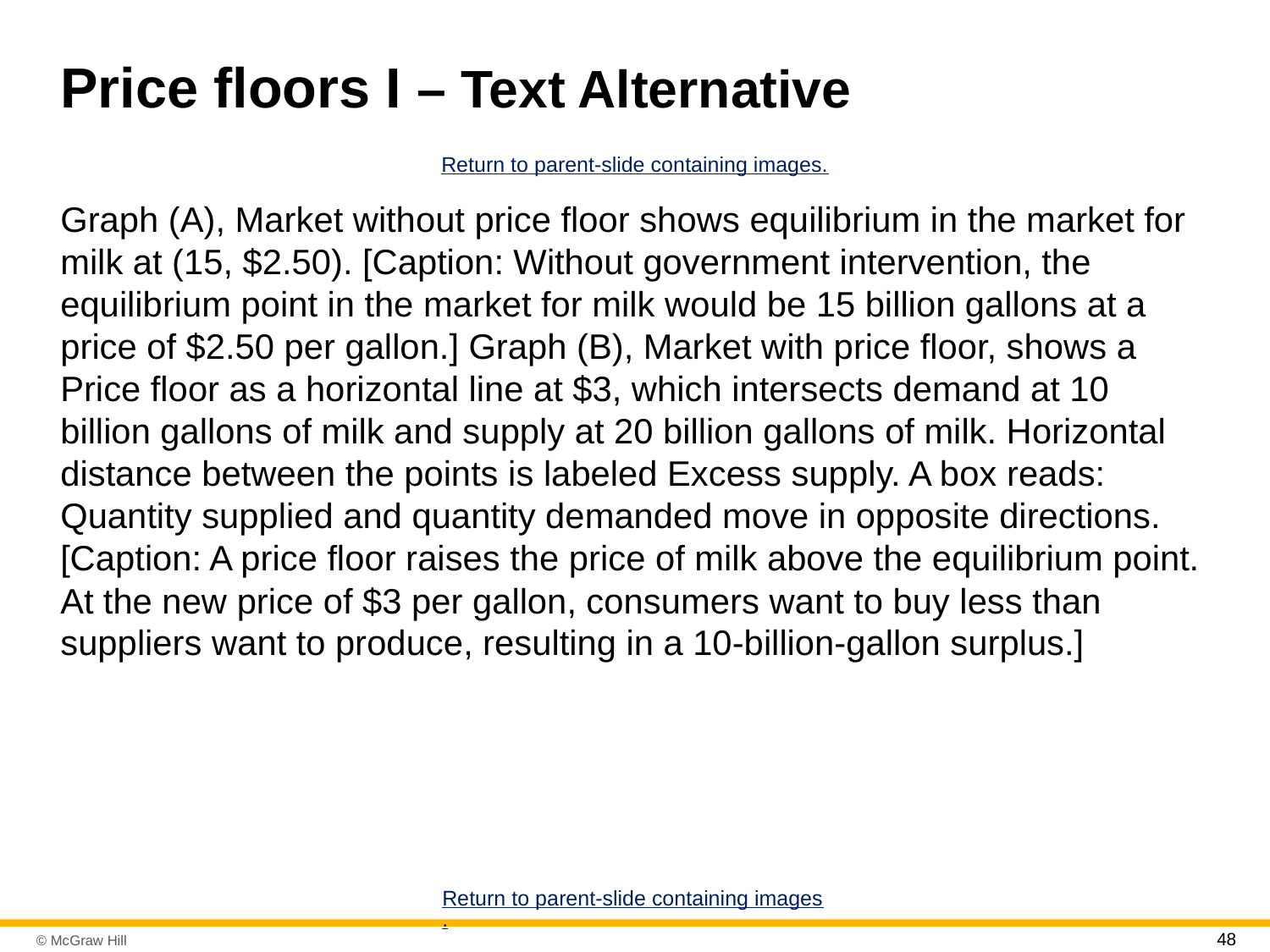

# Price floors I – Text Alternative
Return to parent-slide containing images.
Graph (A), Market without price floor shows equilibrium in the market for milk at (15, $2.50). [Caption: Without government intervention, the equilibrium point in the market for milk would be 15 billion gallons at a price of $2.50 per gallon.] Graph (B), Market with price floor, shows a Price floor as a horizontal line at $3, which intersects demand at 10 billion gallons of milk and supply at 20 billion gallons of milk. Horizontal distance between the points is labeled Excess supply. A box reads: Quantity supplied and quantity demanded move in opposite directions. [Caption: A price floor raises the price of milk above the equilibrium point. At the new price of $3 per gallon, consumers want to buy less than suppliers want to produce, resulting in a 10-billion-gallon surplus.]
Return to parent-slide containing images.